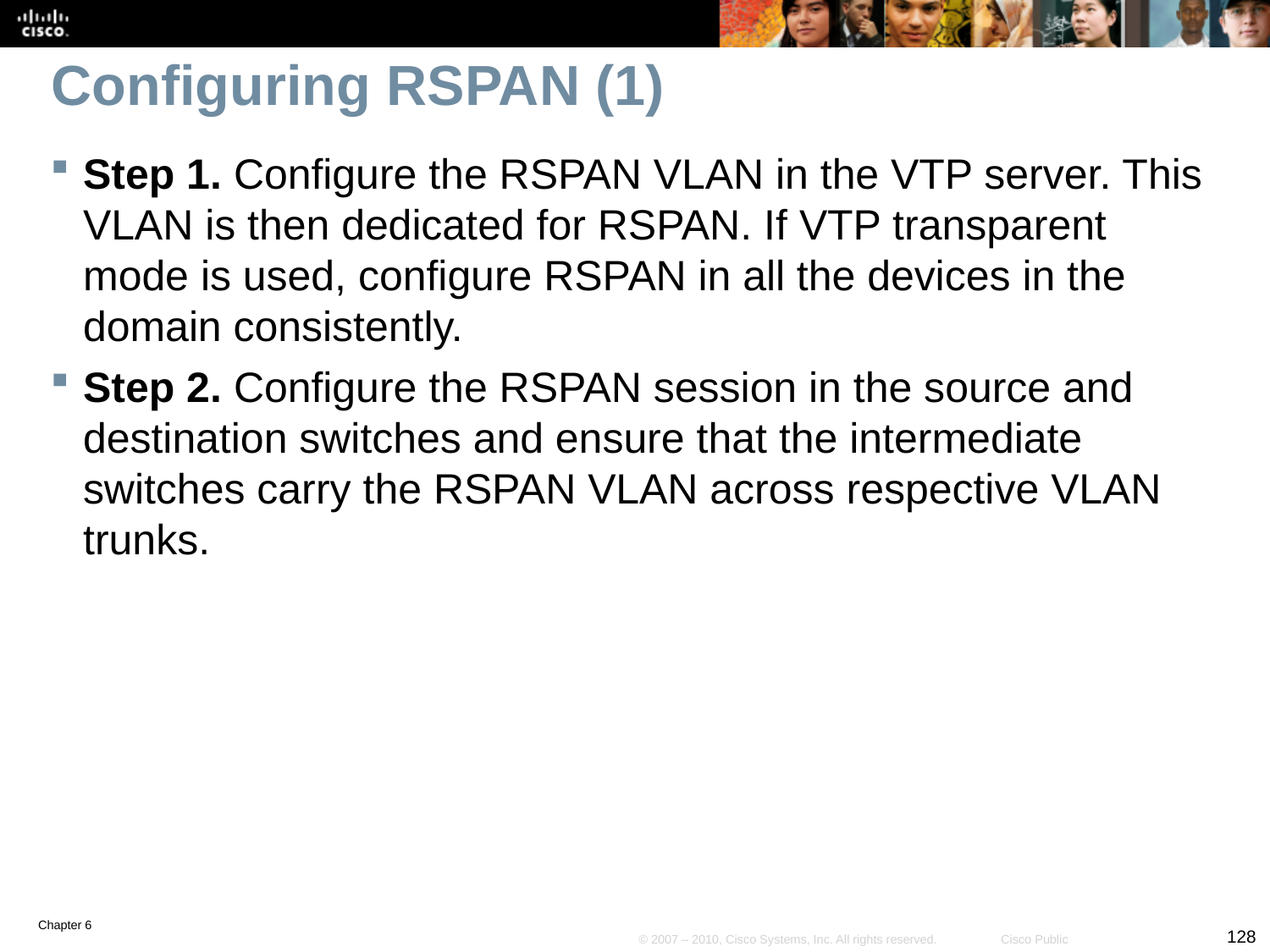

# Configuring RSPAN (1)
Step 1. Configure the RSPAN VLAN in the VTP server. This VLAN is then dedicated for RSPAN. If VTP transparent mode is used, configure RSPAN in all the devices in the domain consistently.
Step 2. Configure the RSPAN session in the source and destination switches and ensure that the intermediate switches carry the RSPAN VLAN across respective VLAN trunks.